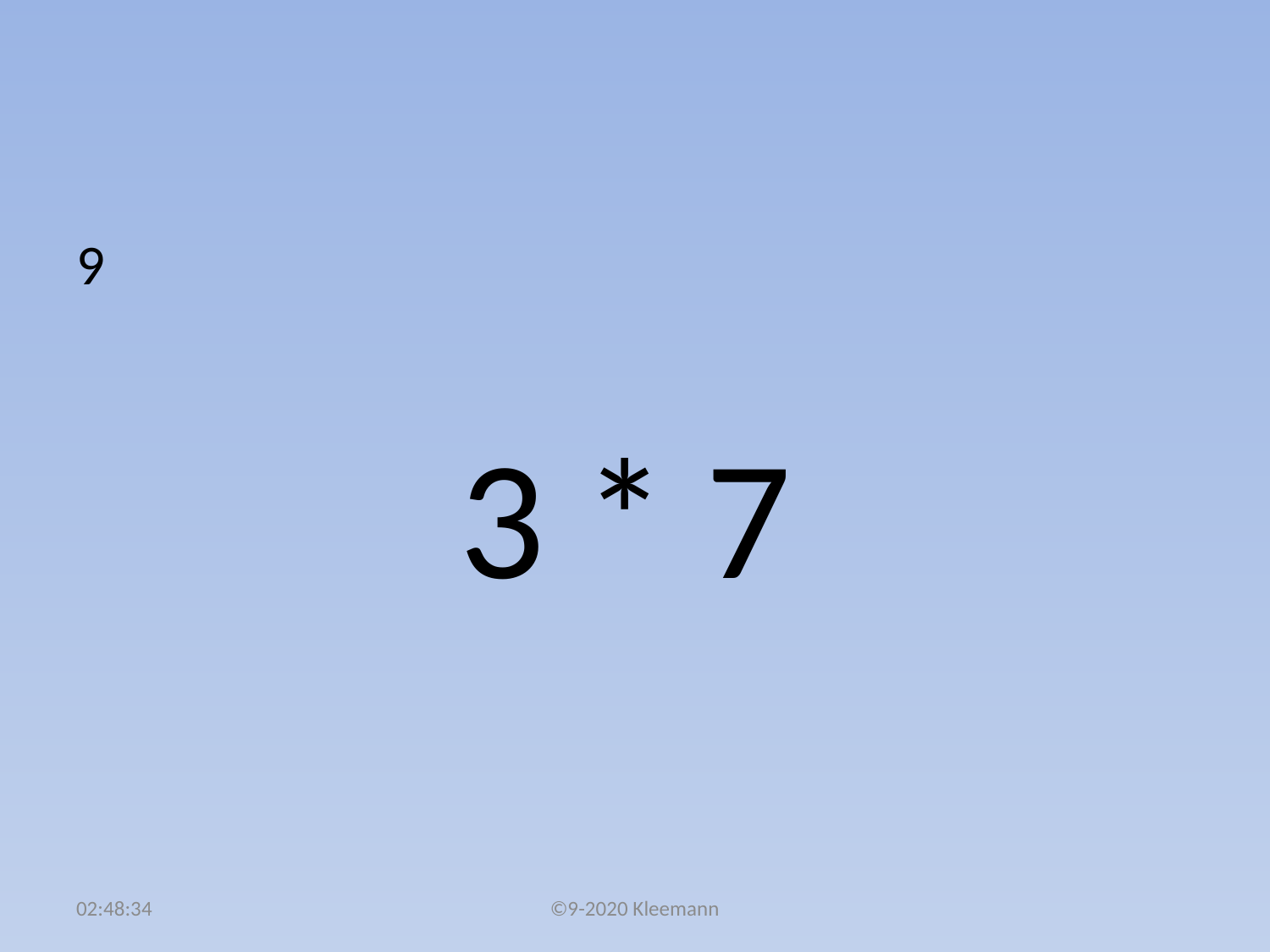

#
9

          3 * 7
02:48:34
©9-2020 Kleemann